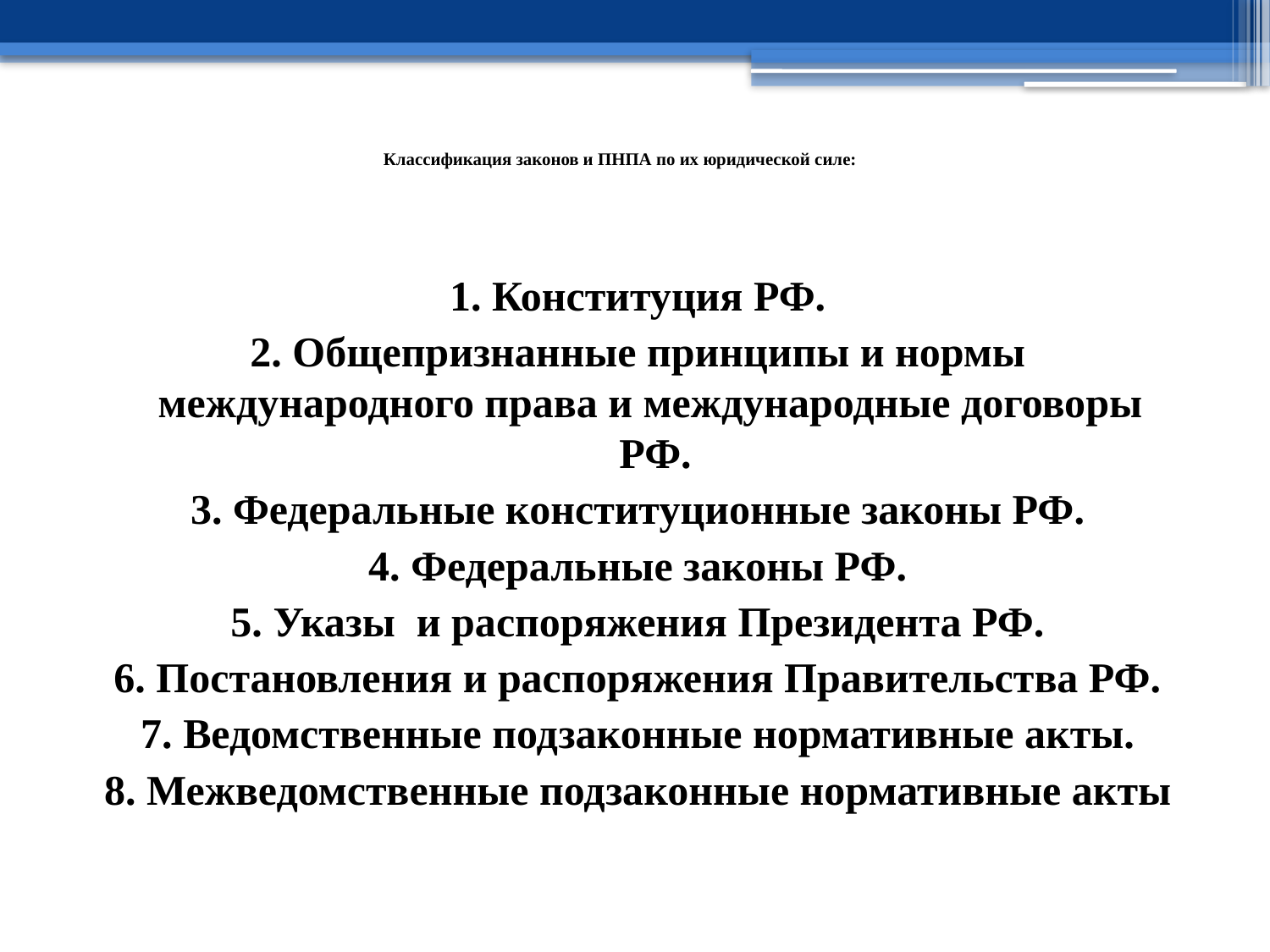

# Классификация законов и ПНПА по их юридической силе:

1. Конституция РФ.
2. Общепризнанные принципы и нормы международного права и международные договоры  РФ.
3. Федеральные конституционные законы РФ.
4. Федеральные законы РФ.
5. Указы  и распоряжения Президента РФ.
6. Постановления и распоряжения Правительства РФ.
7. Ведомственные подзаконные нормативные акты.
8. Межведомственные подзаконные нормативные акты